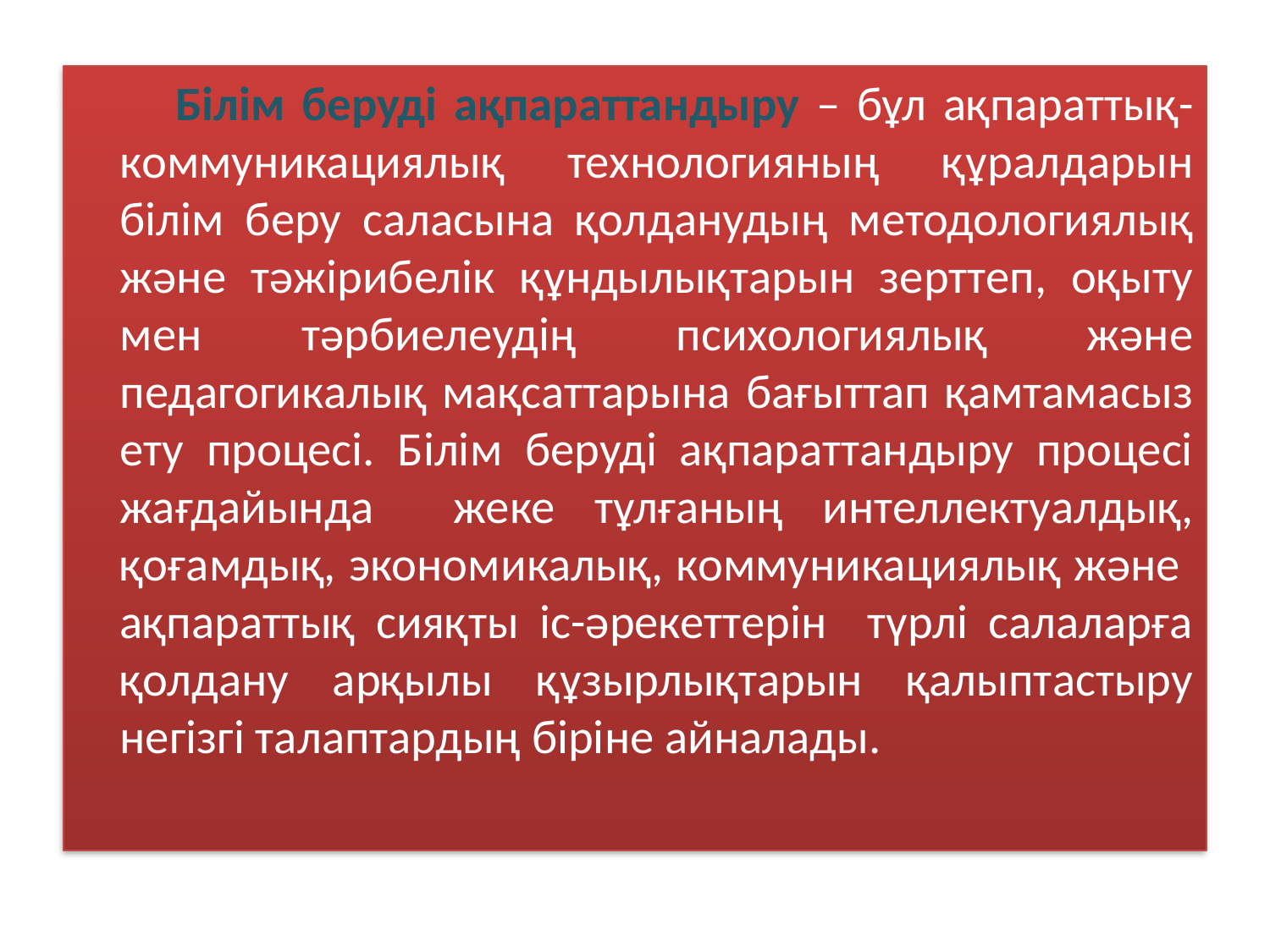

Білім беруді ақпараттандыру – бұл ақпараттық-коммуникациялық технологияның құралдарын білім беру саласына қолданудың методологиялық және тәжірибелік құндылықтарын зерттеп, оқыту мен тәрбиелеудің психологиялық және педагогикалық мақсаттарына бағыттап қамтамасыз ету процесі. Білім беруді ақпараттандыру процесі жағдайында  жеке тұлғаның интеллектуалдық, қоғамдық, экономикалық, коммуникациялық және  ақпараттық сияқты іс-әрекеттерін  түрлі салаларға қолдану арқылы құзырлықтарын қалыптастыру негізгі талаптардың біріне айналады.